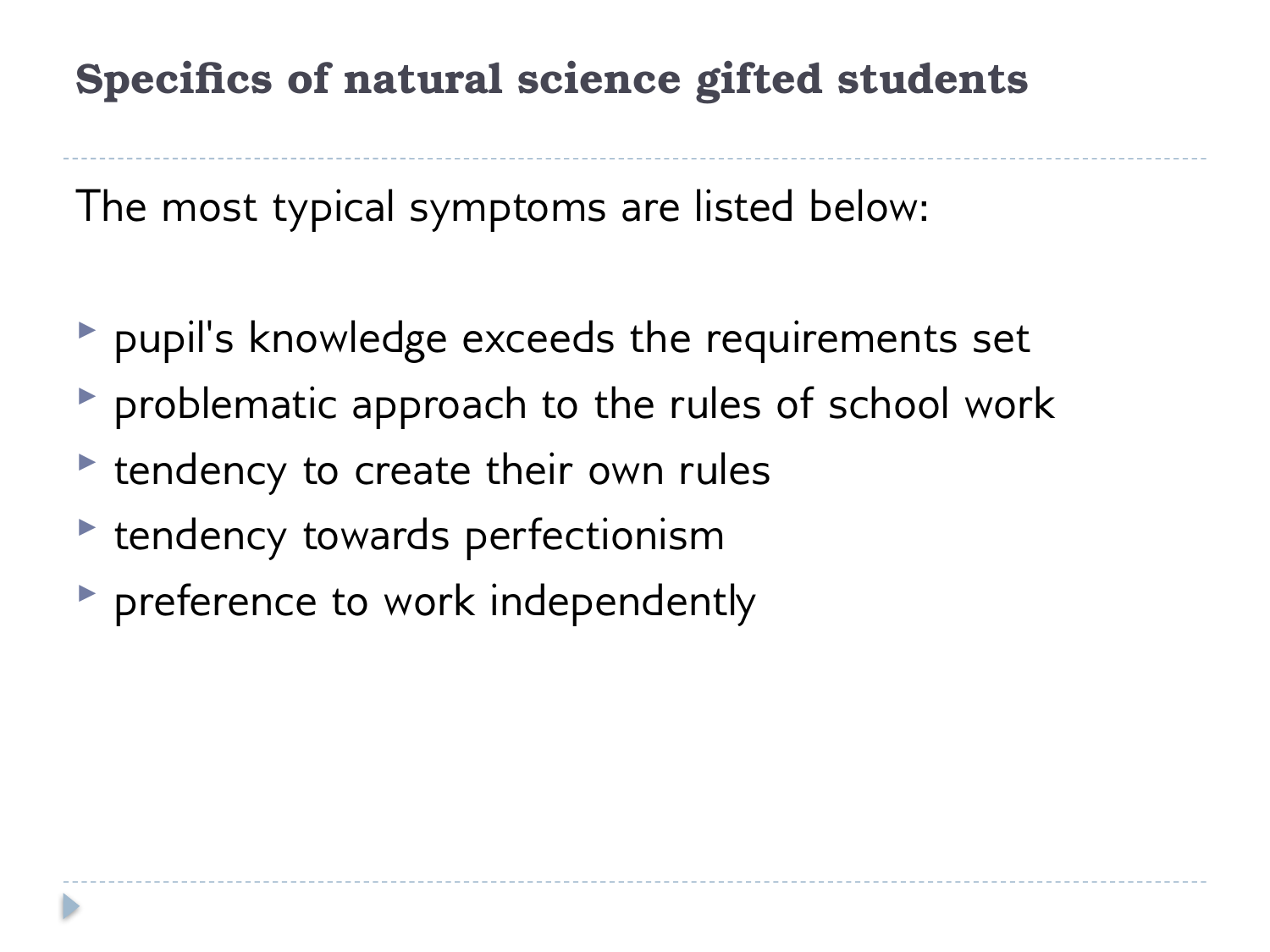

# Specifics of natural science gifted students
The most typical symptoms are listed below:

pupil's knowledge exceeds the requirements set
problematic approach to the rules of school work
tendency to create their own rules
tendency towards perfectionism
preference to work independently